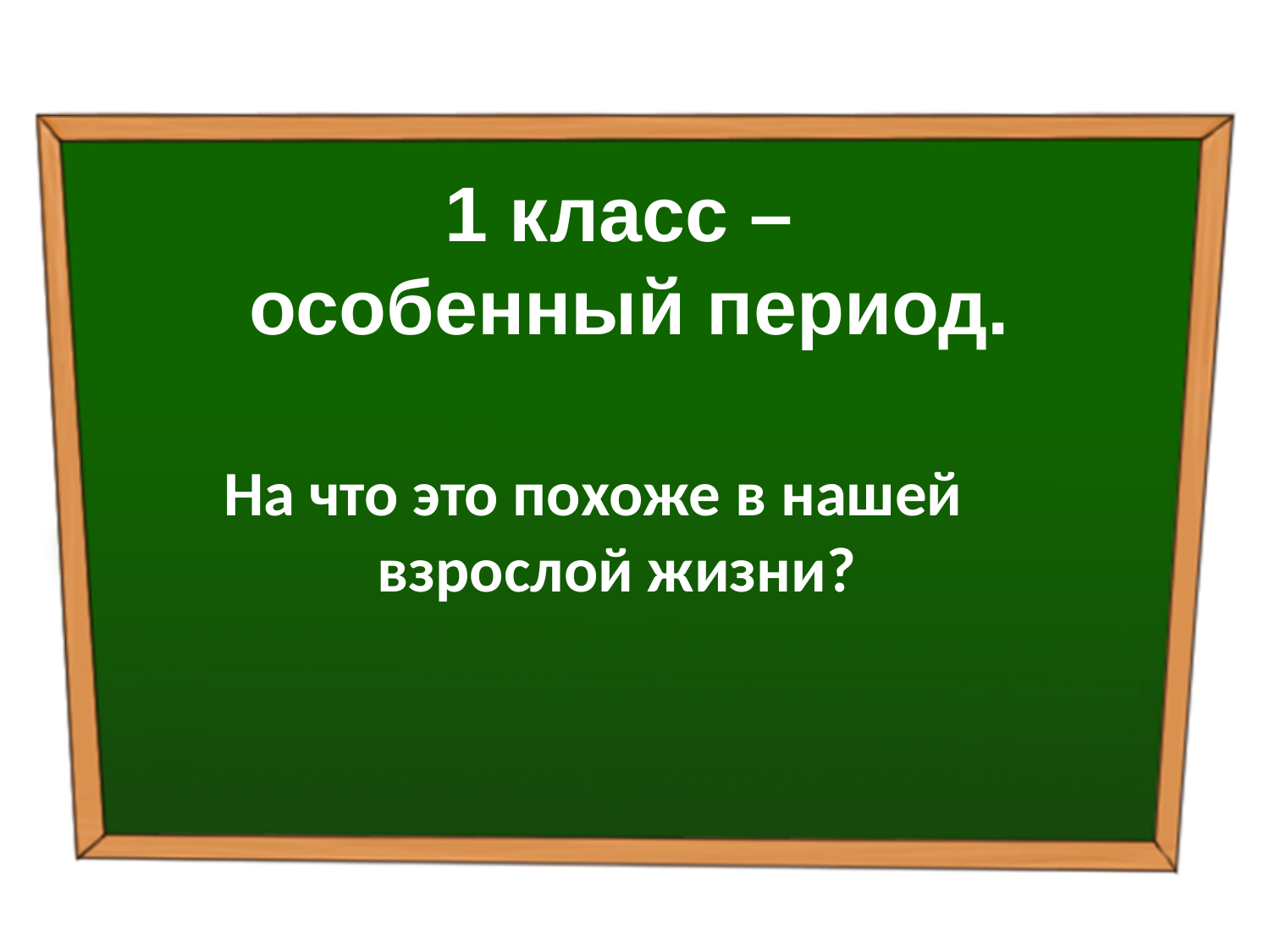

# 1 класс – особенный период.

На что это похоже в нашей взрослой жизни?